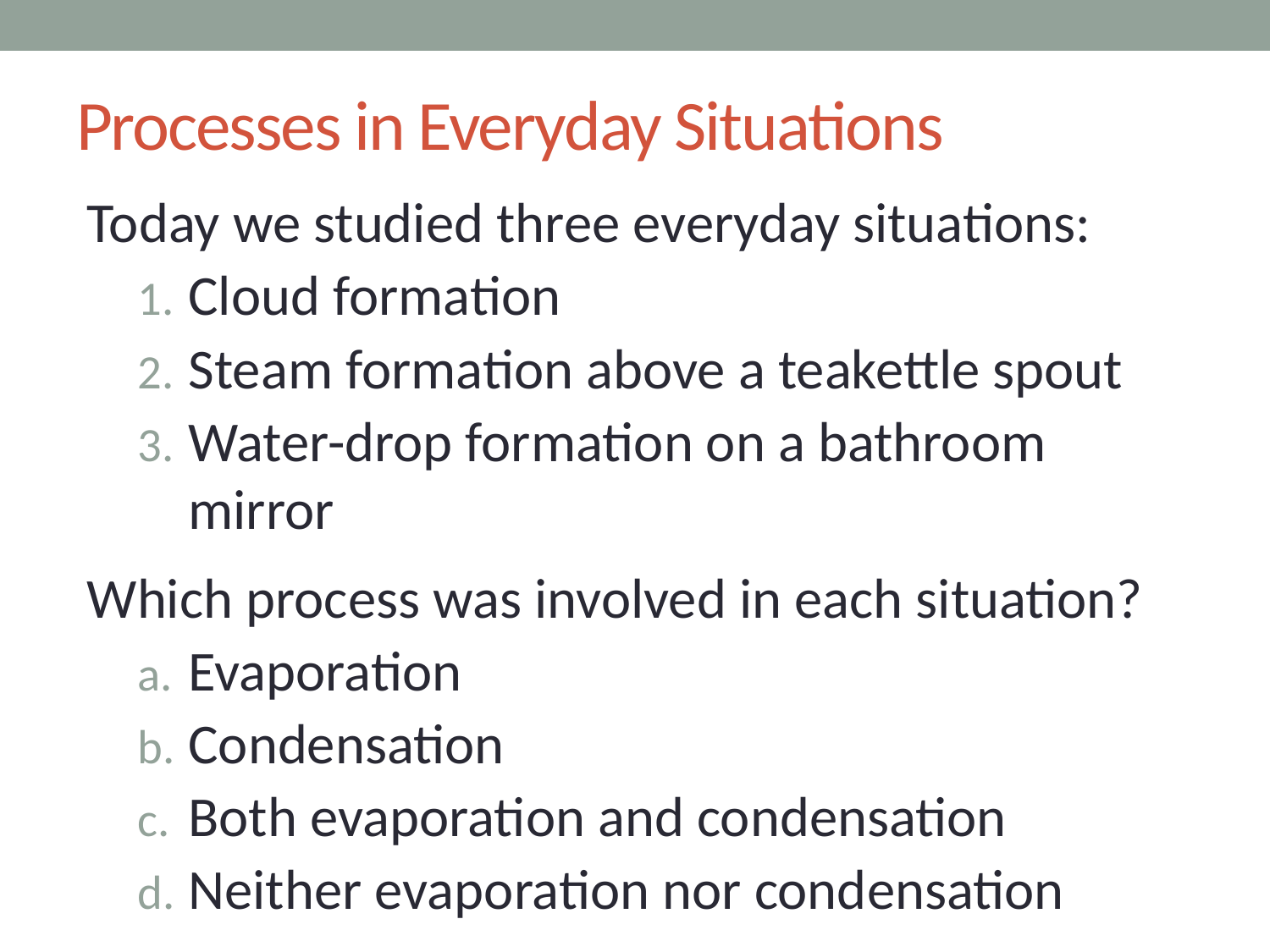

# Processes in Everyday Situations
Today we studied three everyday situations:
Cloud formation
Steam formation above a teakettle spout
Water-drop formation on a bathroom mirror
Which process was involved in each situation?
Evaporation
Condensation
Both evaporation and condensation
Neither evaporation nor condensation